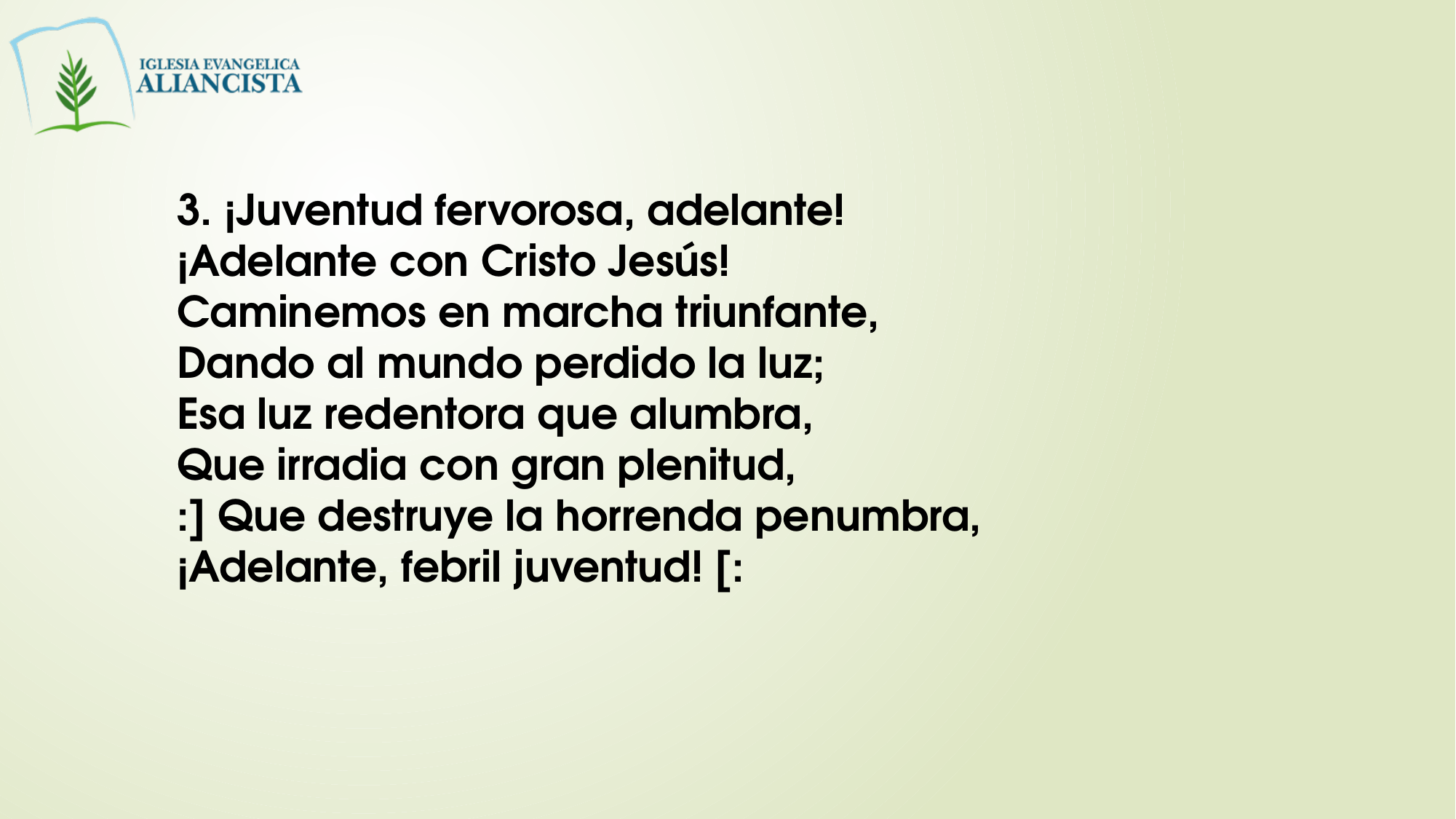

3. ¡Juventud fervorosa, adelante!
¡Adelante con Cristo Jesús!
Caminemos en marcha triunfante,
Dando al mundo perdido la luz;
Esa luz redentora que alumbra,
Que irradia con gran plenitud,
:] Que destruye la horrenda penumbra,
¡Adelante, febril juventud! [: